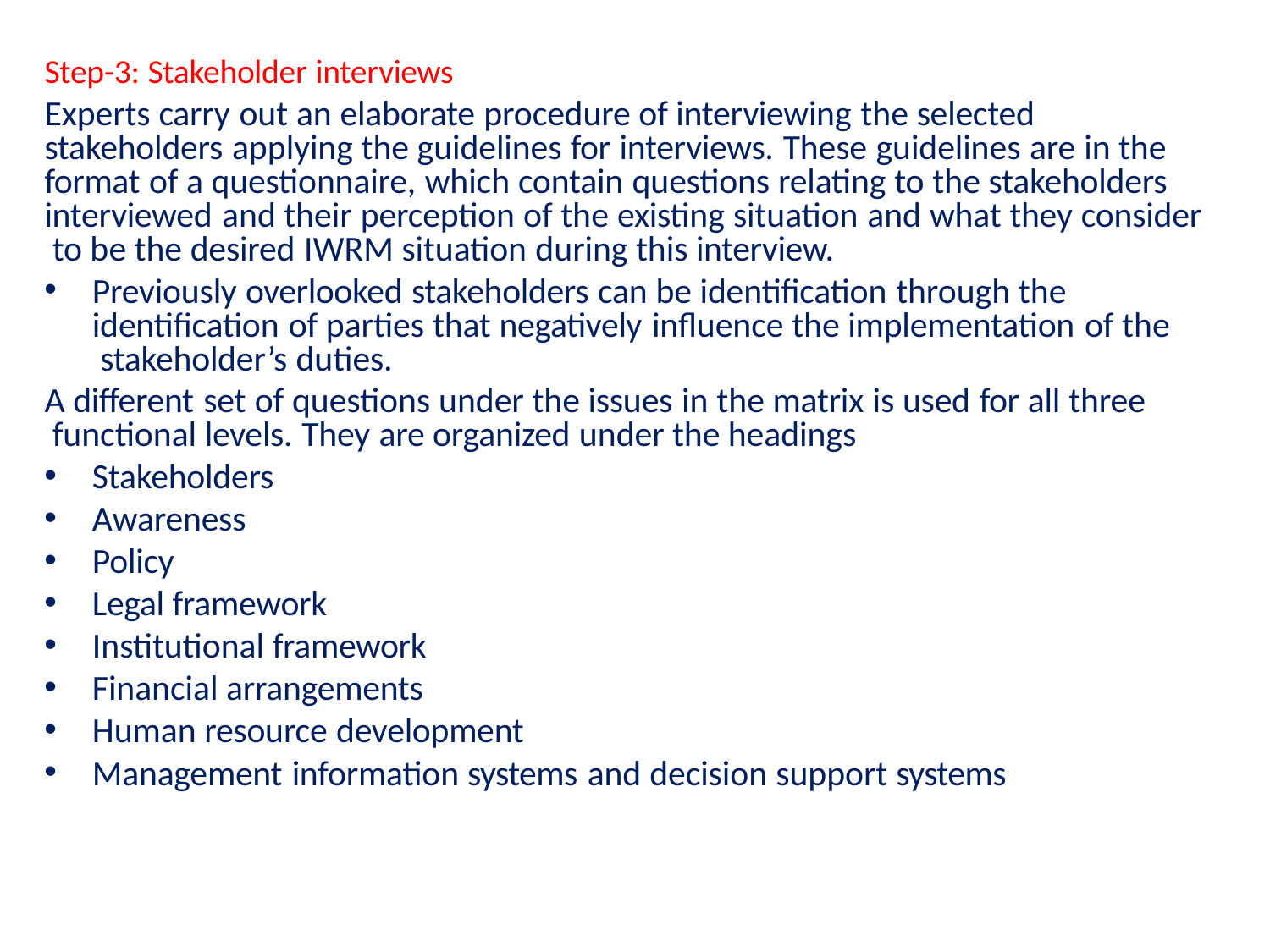

Step-3: Stakeholder interviews
Experts carry out an elaborate procedure of interviewing the selected  stakeholders applying the guidelines for interviews. These guidelines are in the  format of a questionnaire, which contain questions relating to the stakeholders  interviewed and their perception of the existing situation and what they consider  to be the desired IWRM situation during this interview.
Previously overlooked stakeholders can be identification through the  identification of parties that negatively influence the implementation of the  stakeholder’s duties.
A different set of questions under the issues in the matrix is used for all three  functional levels. They are organized under the headings
Stakeholders
Awareness
Policy
Legal framework
Institutional framework
Financial arrangements
Human resource development
Management information systems and decision support systems